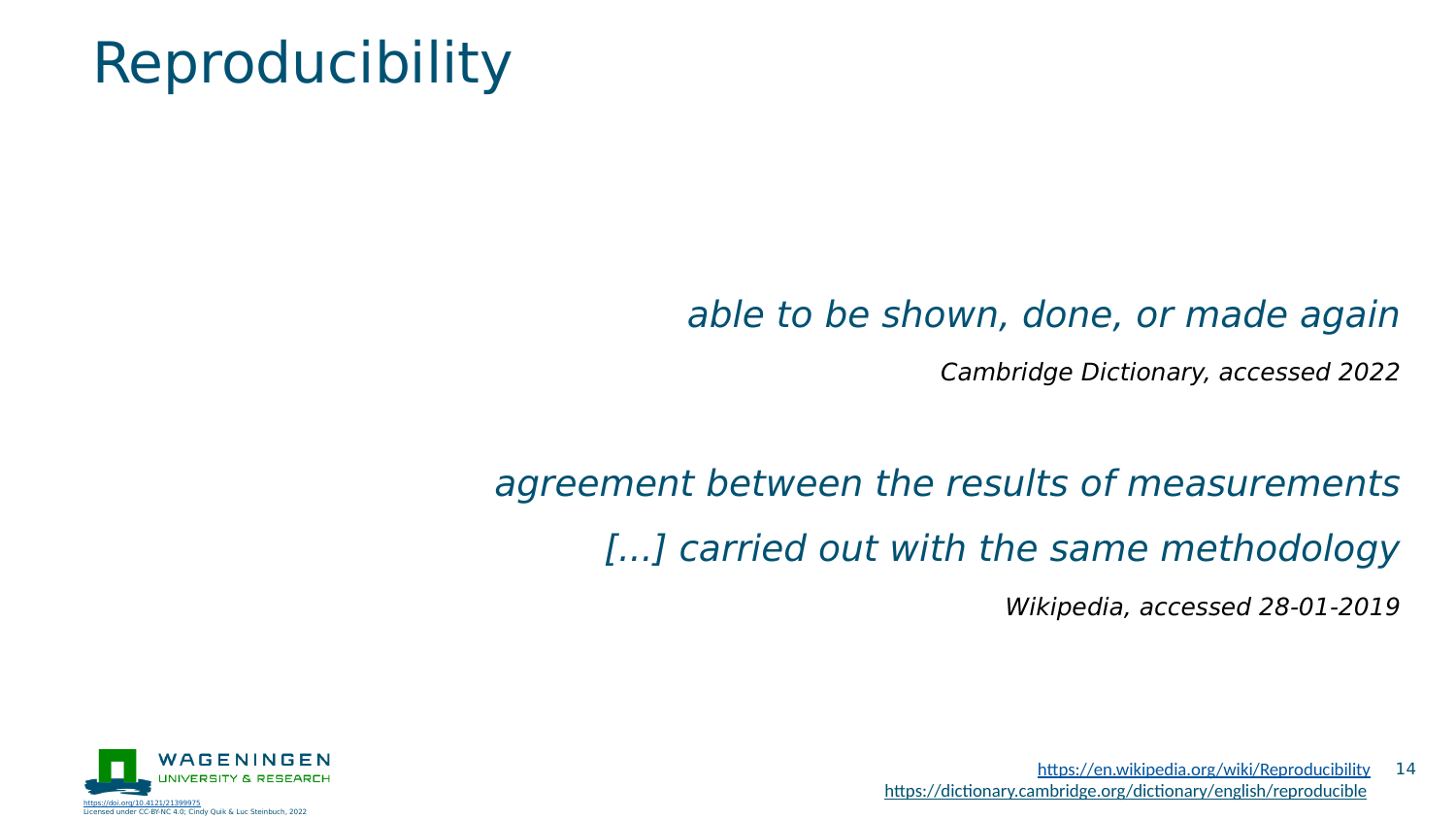

# Reproducibility

able to be shown, done, or made again
Cambridge Dictionary, accessed 2022

agreement between the results of measurements
[...] carried out with the same methodology
Wikipedia, accessed 28-01-2019

https://en.wikipedia.org/wiki/Reproducibility
https://dictionary.cambridge.org/dictionary/english/reproducible
14